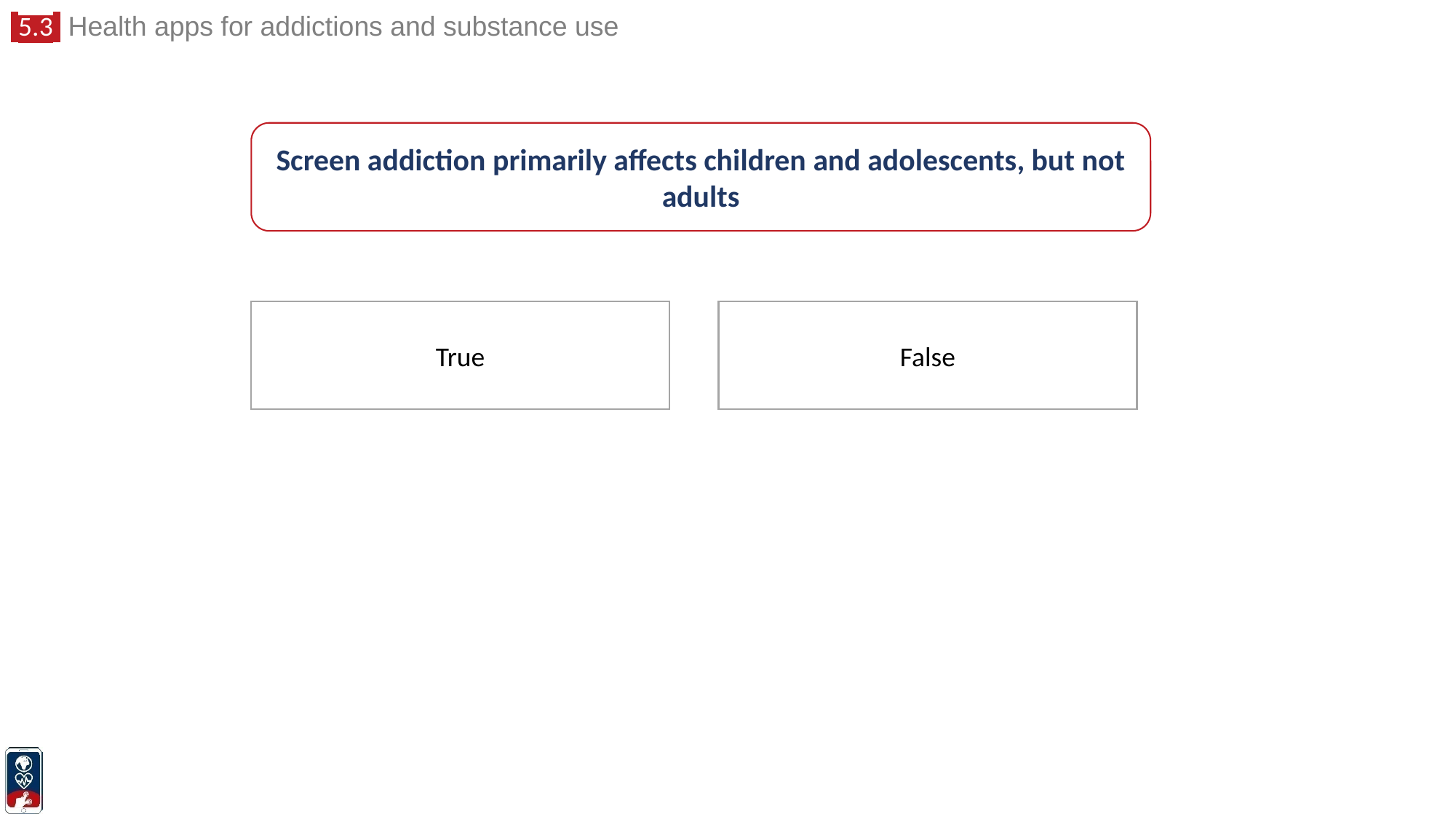

Screen addiction primarily affects children and adolescents, but not adults
True
False